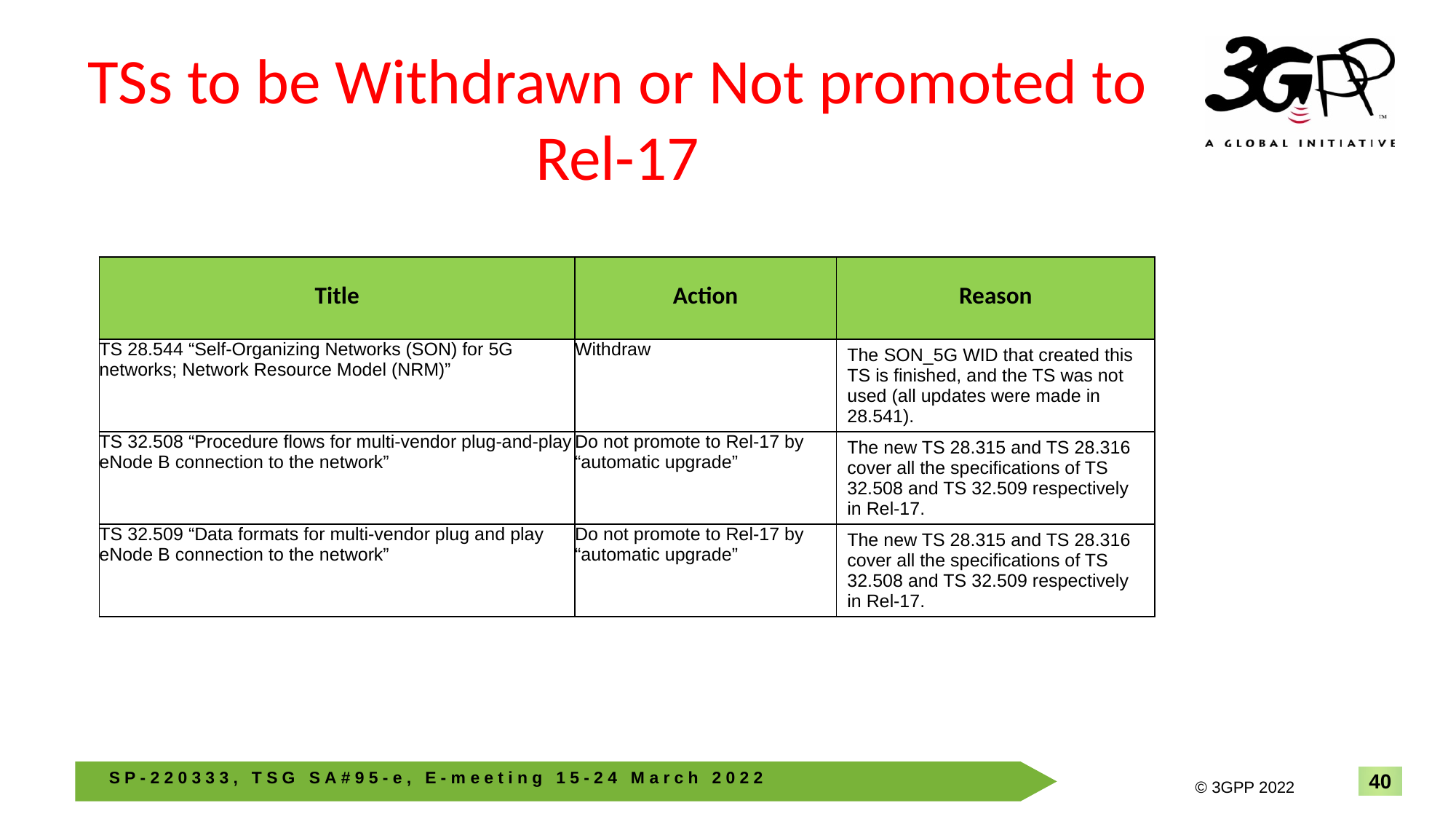

# TSs to be Withdrawn or Not promoted to Rel-17
| Title | Action | Reason |
| --- | --- | --- |
| TS 28.544 “Self-Organizing Networks (SON) for 5G networks; Network Resource Model (NRM)” | Withdraw | The SON\_5G WID that created this TS is finished, and the TS was not used (all updates were made in 28.541). |
| TS 32.508 “Procedure flows for multi-vendor plug-and-play eNode B connection to the network” | Do not promote to Rel-17 by “automatic upgrade” | The new TS 28.315 and TS 28.316 cover all the specifications of TS 32.508 and TS 32.509 respectively in Rel-17. |
| TS 32.509 “Data formats for multi-vendor plug and play eNode B connection to the network” | Do not promote to Rel-17 by “automatic upgrade” | The new TS 28.315 and TS 28.316 cover all the specifications of TS 32.508 and TS 32.509 respectively in Rel-17. |